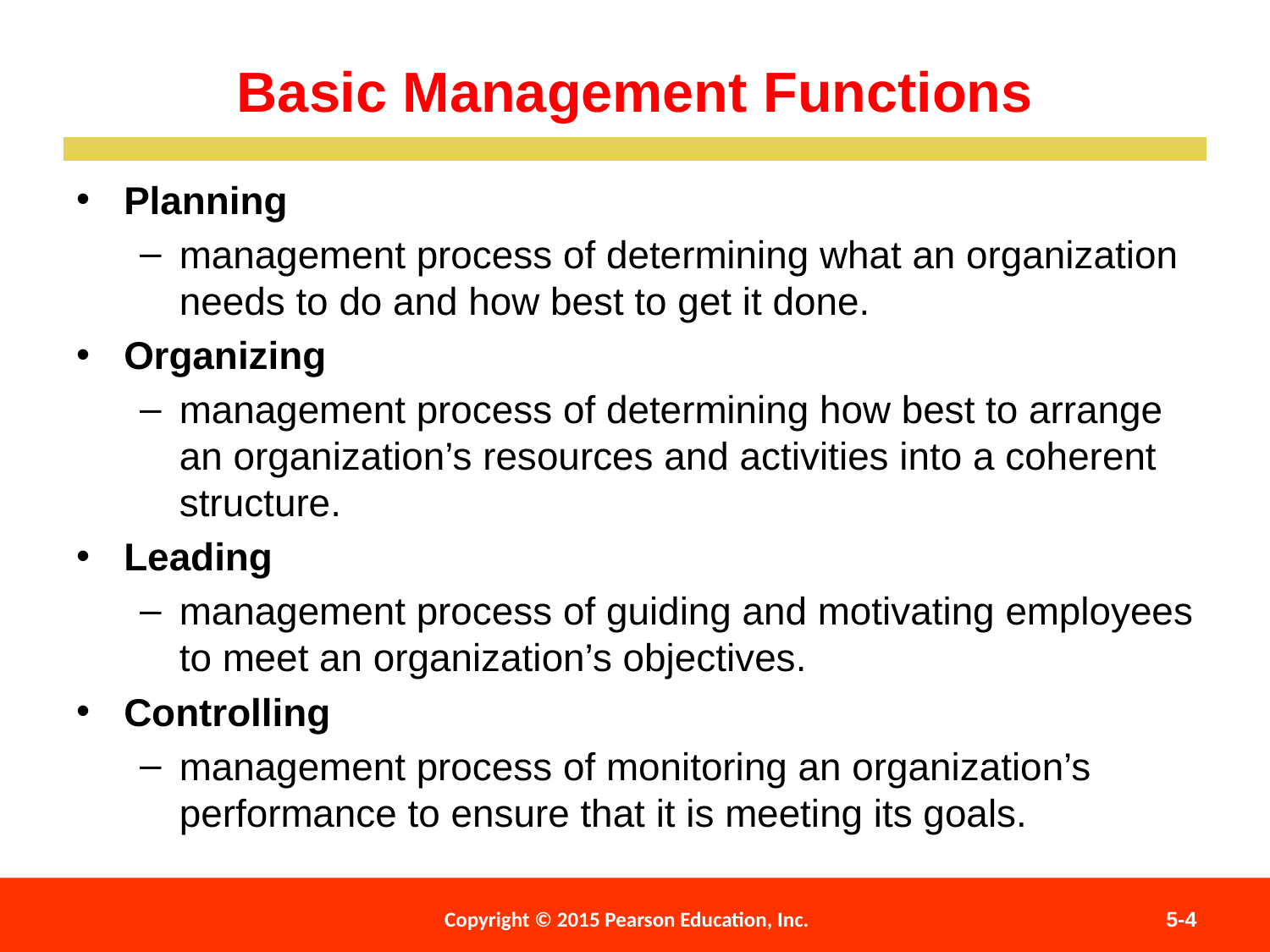

Basic Management Functions
Planning
management process of determining what an organization needs to do and how best to get it done.
Organizing
management process of determining how best to arrange an organization’s resources and activities into a coherent structure.
Leading
management process of guiding and motivating employees to meet an organization’s objectives.
Controlling
management process of monitoring an organization’s performance to ensure that it is meeting its goals.